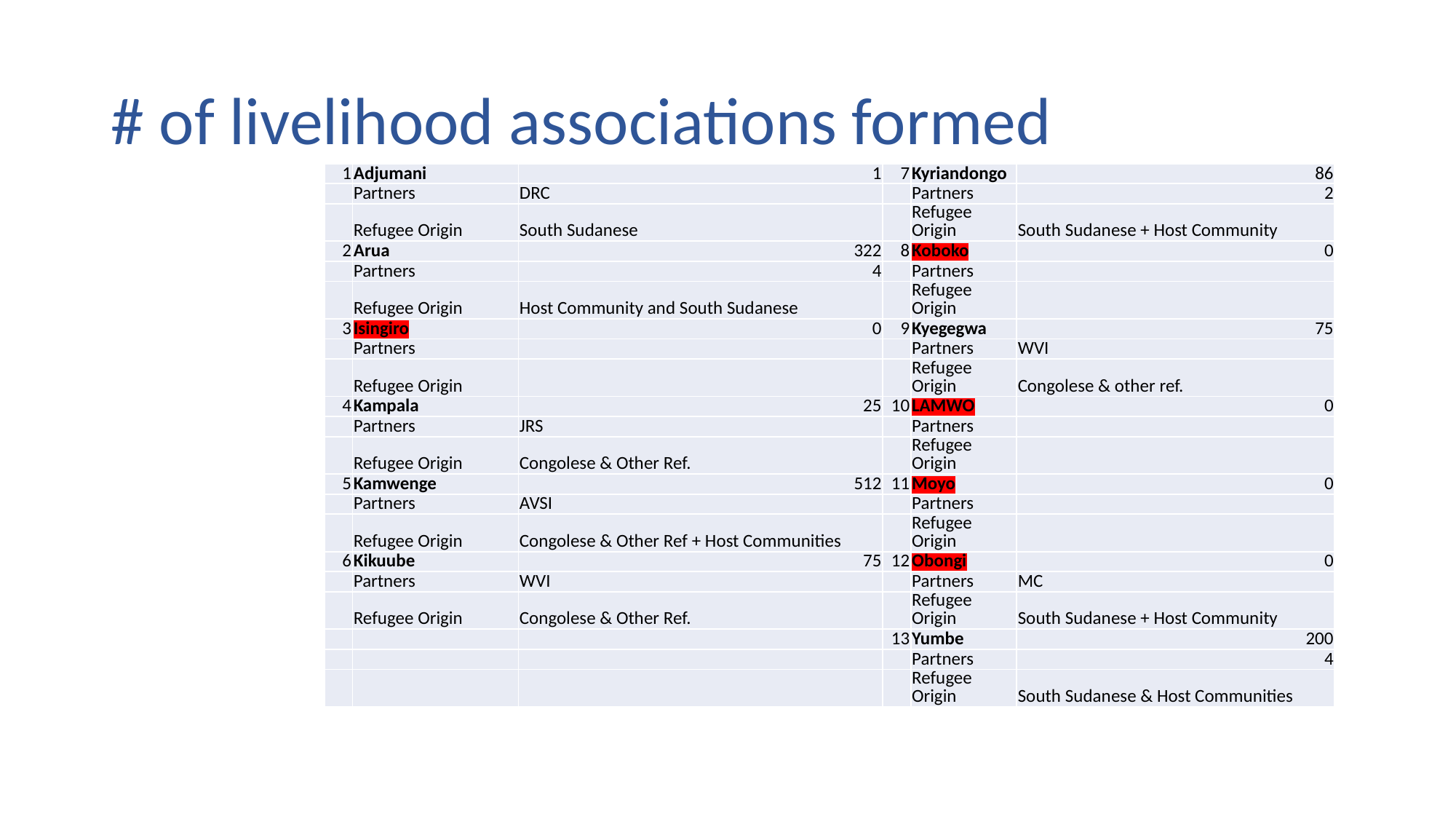

# # of livelihood associations formed
| 1 | Adjumani | 1 | 7 | Kyriandongo | 86 |
| --- | --- | --- | --- | --- | --- |
|  | Partners | DRC |  | Partners | 2 |
|  | Refugee Origin | South Sudanese |  | Refugee Origin | South Sudanese + Host Community |
| 2 | Arua | 322 | 8 | Koboko | 0 |
|  | Partners | 4 |  | Partners |  |
|  | Refugee Origin | Host Community and South Sudanese |  | Refugee Origin |  |
| 3 | Isingiro | 0 | 9 | Kyegegwa | 75 |
|  | Partners |  |  | Partners | WVI |
|  | Refugee Origin |  |  | Refugee Origin | Congolese & other ref. |
| 4 | Kampala | 25 | 10 | LAMWO | 0 |
|  | Partners | JRS |  | Partners |  |
|  | Refugee Origin | Congolese & Other Ref. |  | Refugee Origin |  |
| 5 | Kamwenge | 512 | 11 | Moyo | 0 |
|  | Partners | AVSI |  | Partners |  |
|  | Refugee Origin | Congolese & Other Ref + Host Communities |  | Refugee Origin |  |
| 6 | Kikuube | 75 | 12 | Obongi | 0 |
|  | Partners | WVI |  | Partners | MC |
|  | Refugee Origin | Congolese & Other Ref. |  | Refugee Origin | South Sudanese + Host Community |
|  |  |  | 13 | Yumbe | 200 |
|  |  |  |  | Partners | 4 |
|  |  |  |  | Refugee Origin | South Sudanese & Host Communities |